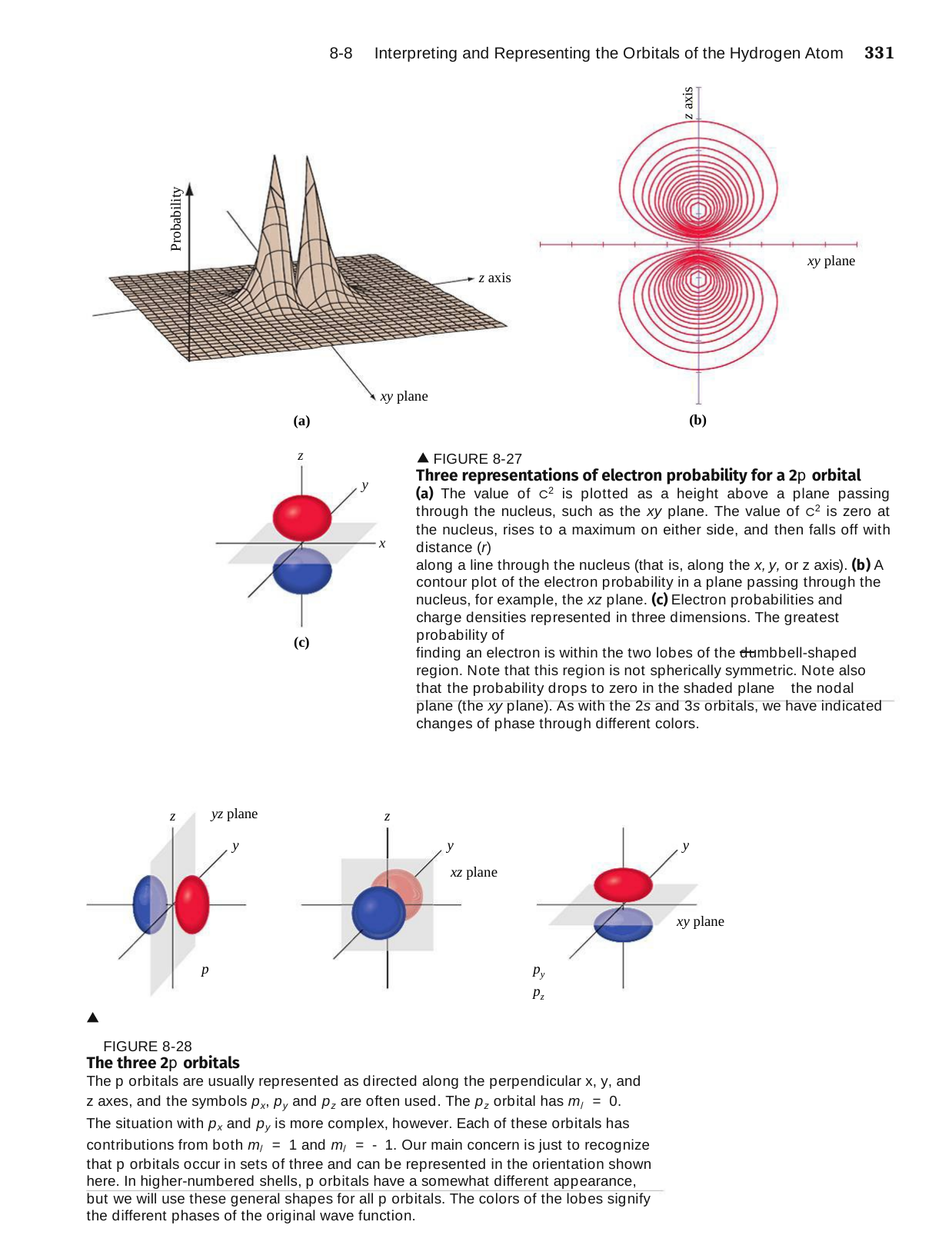

8-8	Interpreting and Representing the Orbitals of the Hydrogen Atom	331
z axis
Probability
xy plane
z axis
xy plane
(b)
(a)
z
FIGURE 8-27
Three representations of electron probability for a 2p orbital
(a) The value of c2 is plotted as a height above a plane passing through the nucleus, such as the xy plane. The value of c2 is zero at the nucleus, rises to a maximum on either side, and then falls off with distance (r)
along a line through the nucleus (that is, along the x, y, or z axis). (b) A contour plot of the electron probability in a plane passing through the
nucleus, for example, the xz plane. (c) Electron probabilities and charge densities represented in three dimensions. The greatest probability of
finding an electron is within the two lobes of the dumbbell-shaped region. Note that this region is not spherically symmetric. Note also that the probability drops to zero in the shaded plane    the nodal plane (the xy plane). As with the 2s and 3s orbitals, we have indicated changes of phase through different colors.

y
x
(c)

yz plane
z
z
y
y
xz plane
y
xy plane

p  	py	pz

 FIGURE 8-28
The three 2p orbitals
The p orbitals are usually represented as directed along the perpendicular x, y, and
z axes, and the symbols px, py and pz are often used. The pz orbital has m/  =  0.
The situation with px and py is more complex, however. Each of these orbitals has contributions from both m/  =  1 and m/  =  - 1. Our main concern is just to recognize that p orbitals occur in sets of three and can be represented in the orientation shown here. In higher-numbered shells, p orbitals have a somewhat different appearance, but we will use these general shapes for all p orbitals. The colors of the lobes signify the different phases of the original wave function.